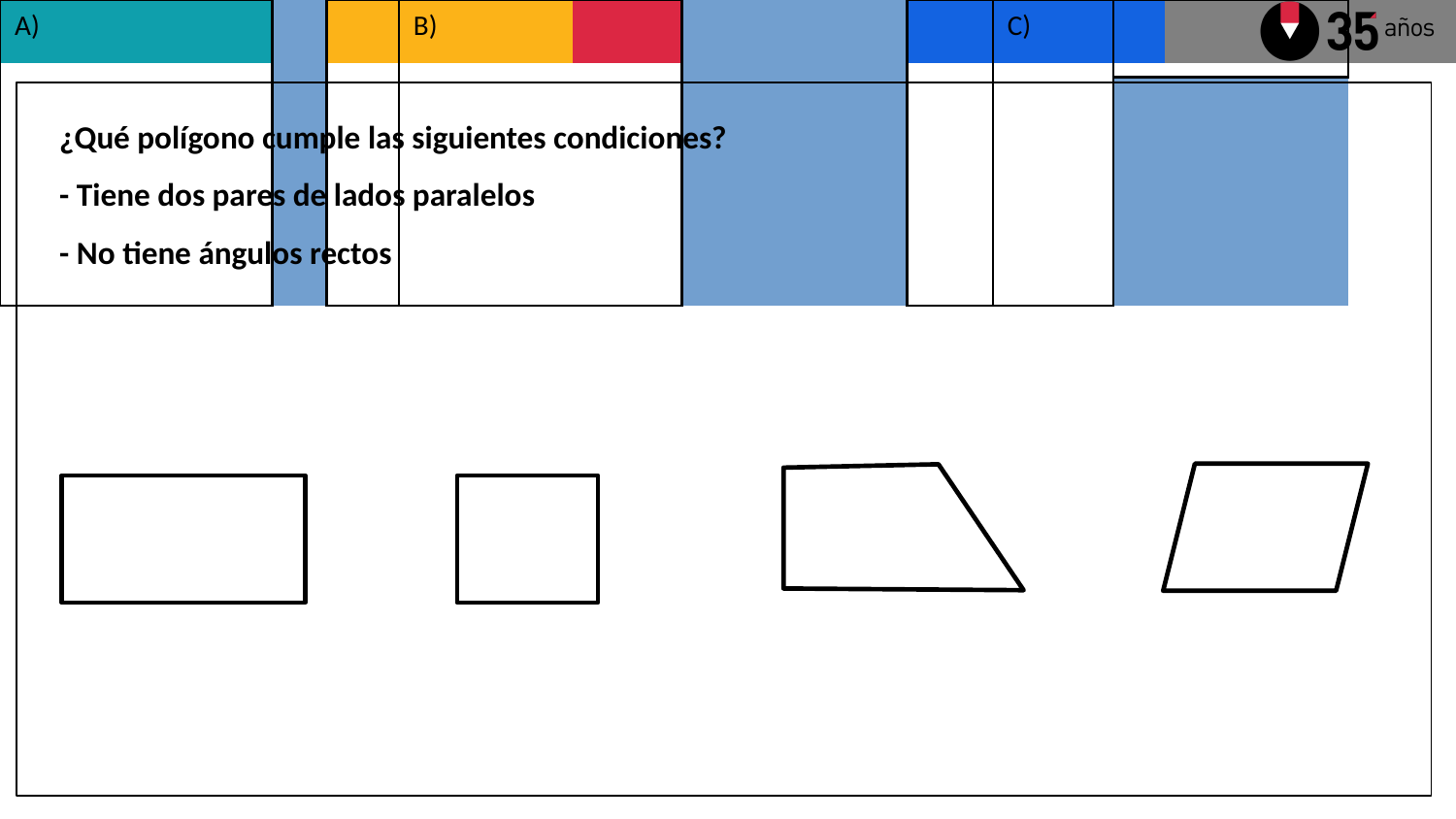

¿Qué polígono cumple las siguientes condiciones?
- Tiene dos pares de lados paralelos
- No tiene ángulos rectos

| A) |  |  | B) |  |  | C) |  |  | D) |  |
| --- | --- | --- | --- | --- | --- | --- | --- | --- | --- | --- |
|  |  |  |  |  |  |  |  |  |  |  |
|  |  |  |  |  |  |  |  |  |  |  |
|  |  |  |  |  |  |  |  |  |  |  |